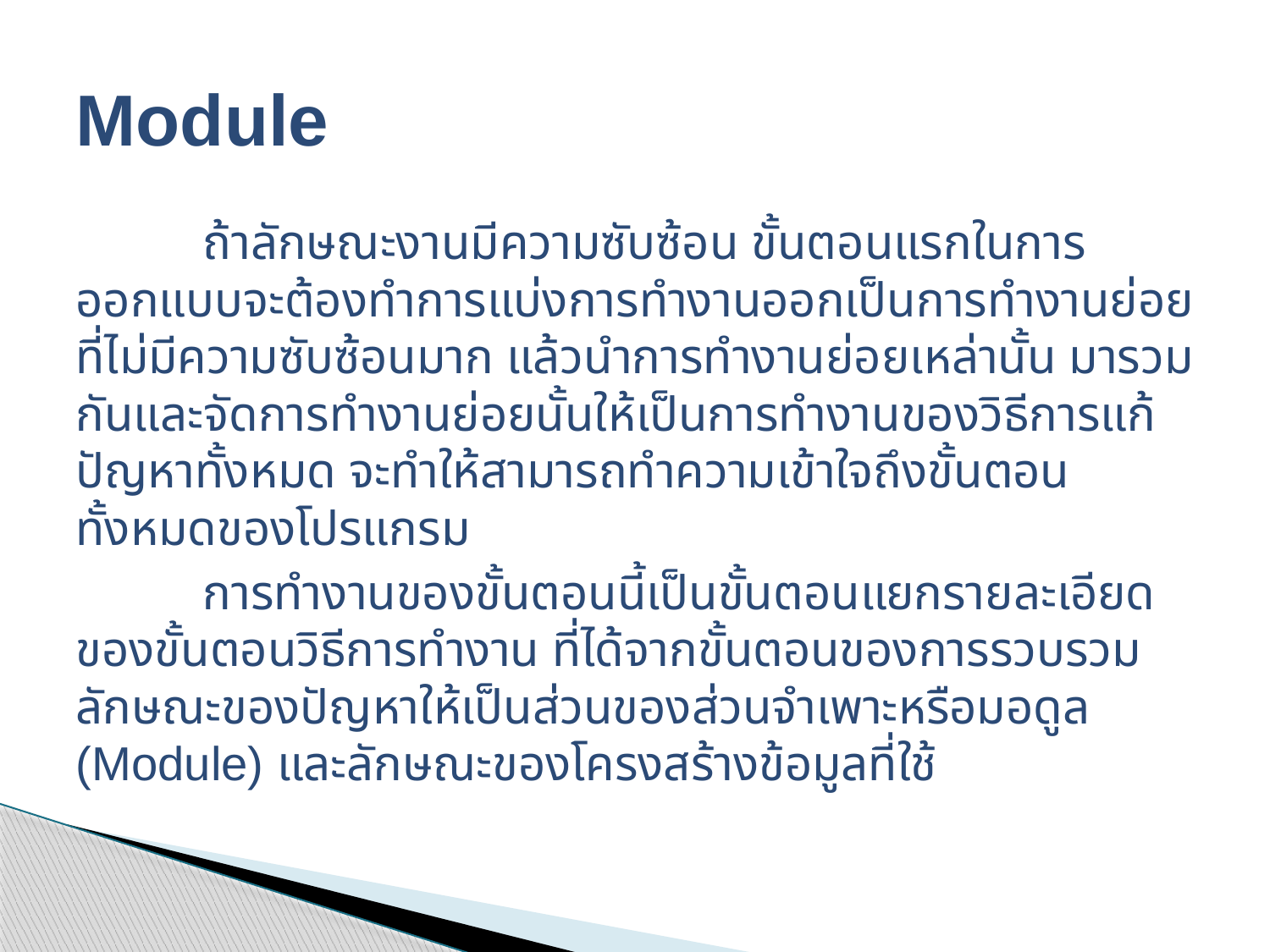

# Module
	ถ้าลักษณะงานมีความซับซ้อน ขั้นตอนแรกในการออกแบบจะต้องทำการแบ่งการทำงานออกเป็นการทำงานย่อยที่ไม่มีความซับซ้อนมาก แล้วนำการทำงานย่อยเหล่านั้น มารวมกันและจัดการทำงานย่อยนั้นให้เป็นการทำงานของวิธีการแก้ปัญหาทั้งหมด จะทำให้สามารถทำความเข้าใจถึงขั้นตอนทั้งหมดของโปรแกรม
	การทำงานของขั้นตอนนี้เป็นขั้นตอนแยกรายละเอียดของขั้นตอนวิธีการทำงาน ที่ได้จากขั้นตอนของการรวบรวมลักษณะของปัญหาให้เป็นส่วนของส่วนจำเพาะหรือมอดูล (Module) และลักษณะของโครงสร้างข้อมูลที่ใช้